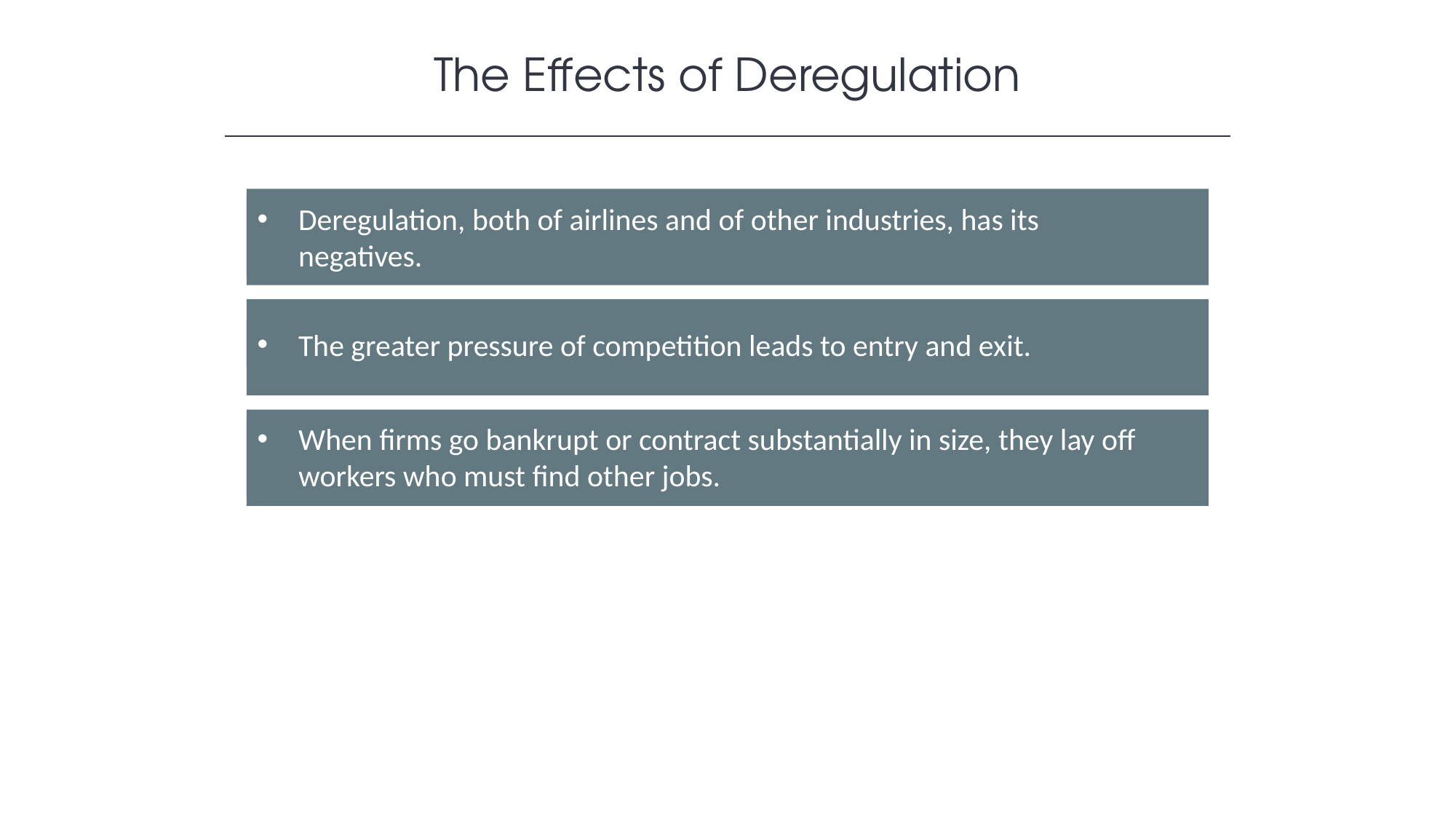

The Effects of Deregulation

Deregulation, both of airlines and of other industries, has its negatives.

The greater pressure of competition leads to entry and exit.

When firms go bankrupt or contract substantially in size, they lay off workers who must find other jobs.